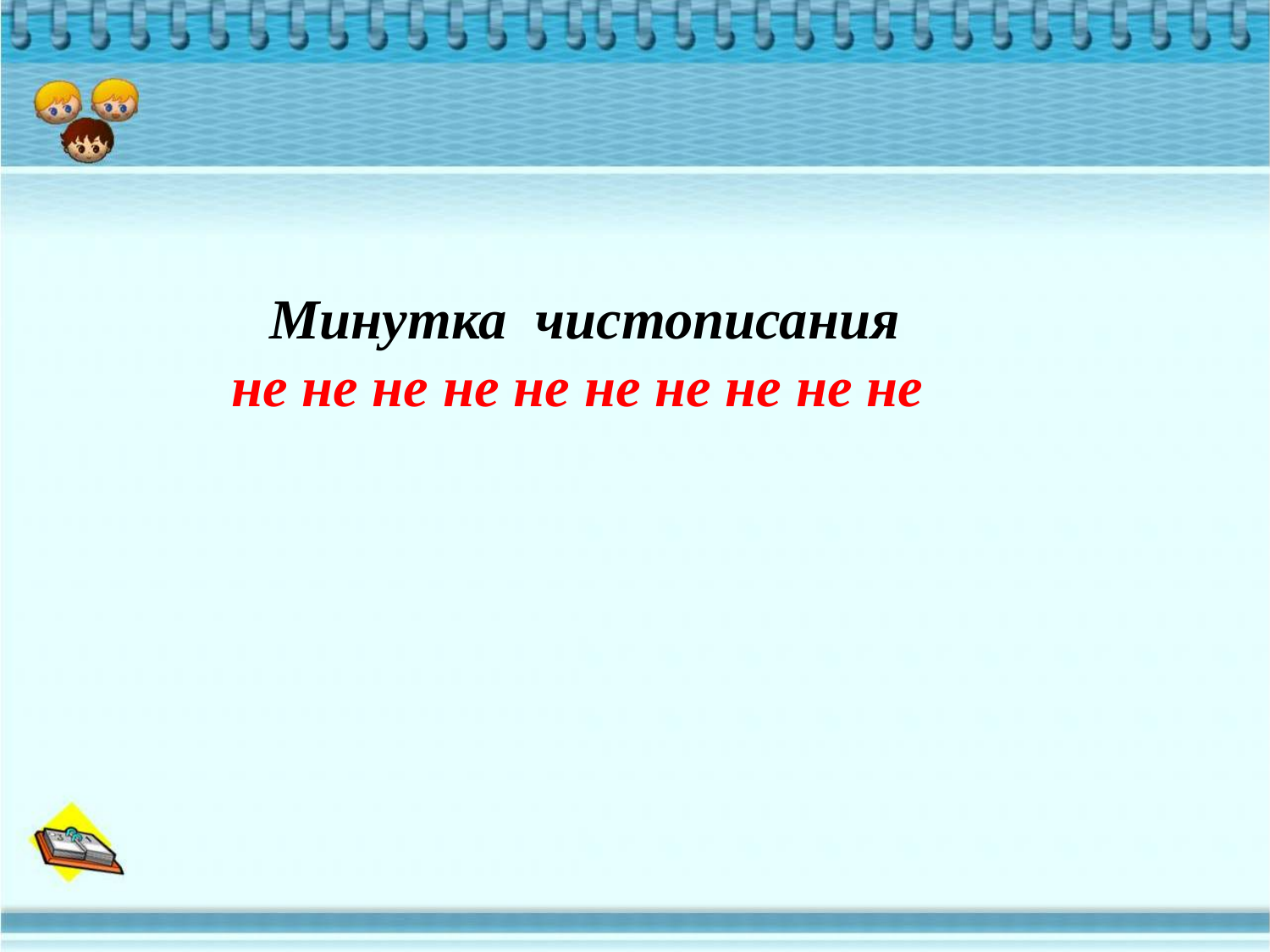

Минутка  чистописания
не не не не не не не не не не